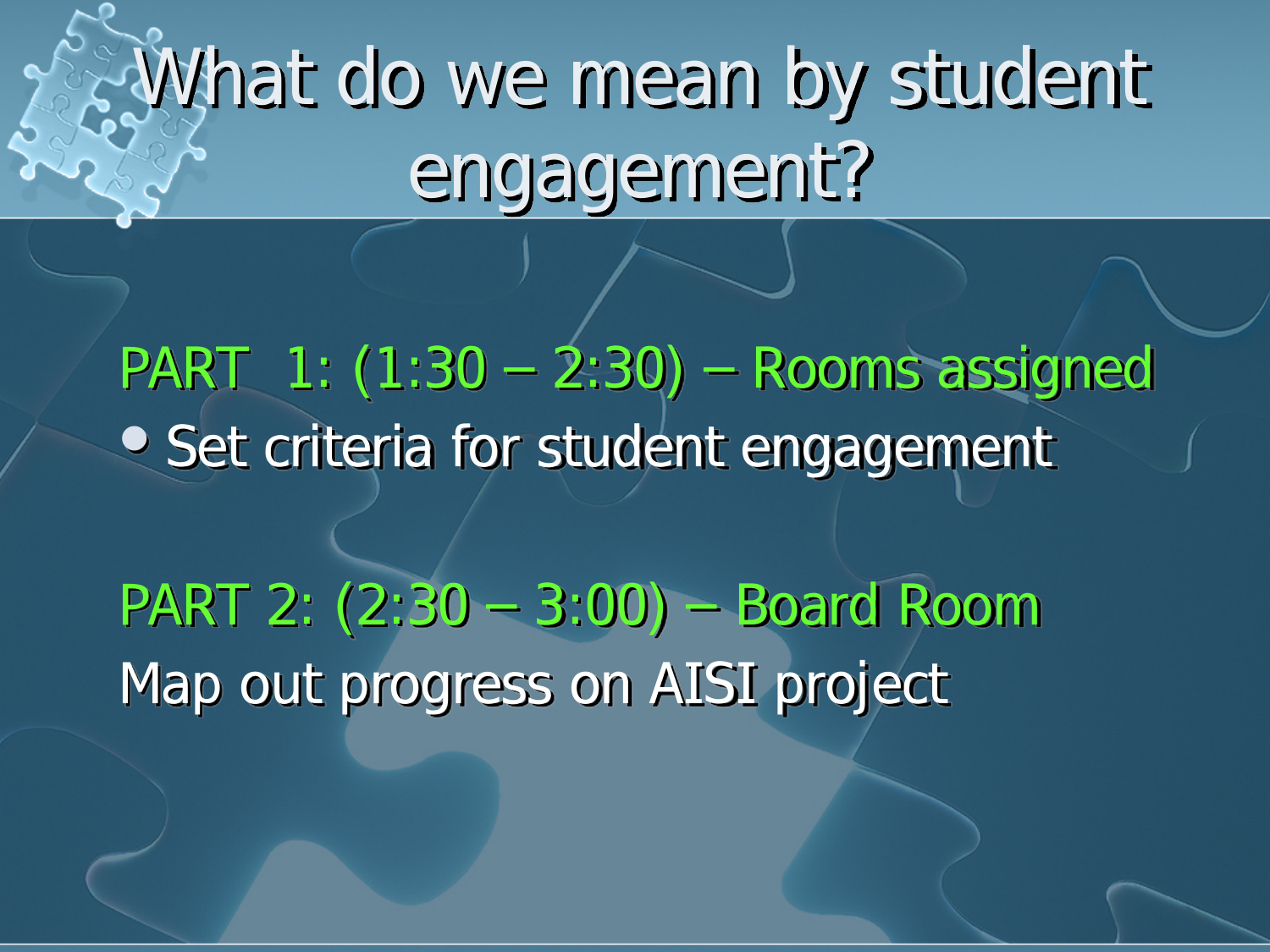

# What do we mean by student engagement?

PART  1: (1:30 – 2:30) – Rooms assigned
Set criteria for student engagement

PART 2: (2:30 – 3:00) – Board Room
Map out progress on AISI project